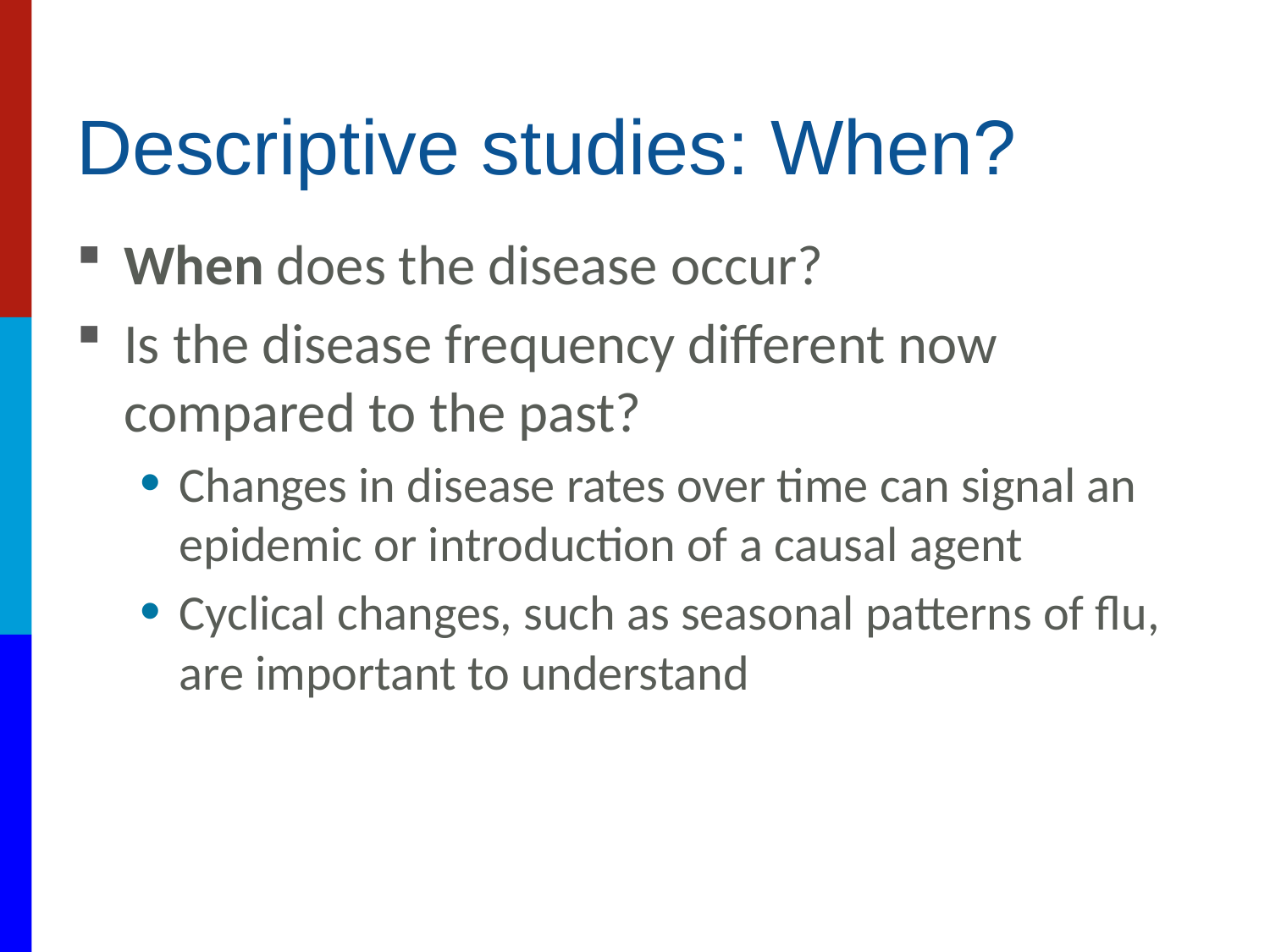

# Descriptive studies: When?
When does the disease occur?
Is the disease frequency different now compared to the past?
Changes in disease rates over time can signal an epidemic or introduction of a causal agent
Cyclical changes, such as seasonal patterns of flu, are important to understand